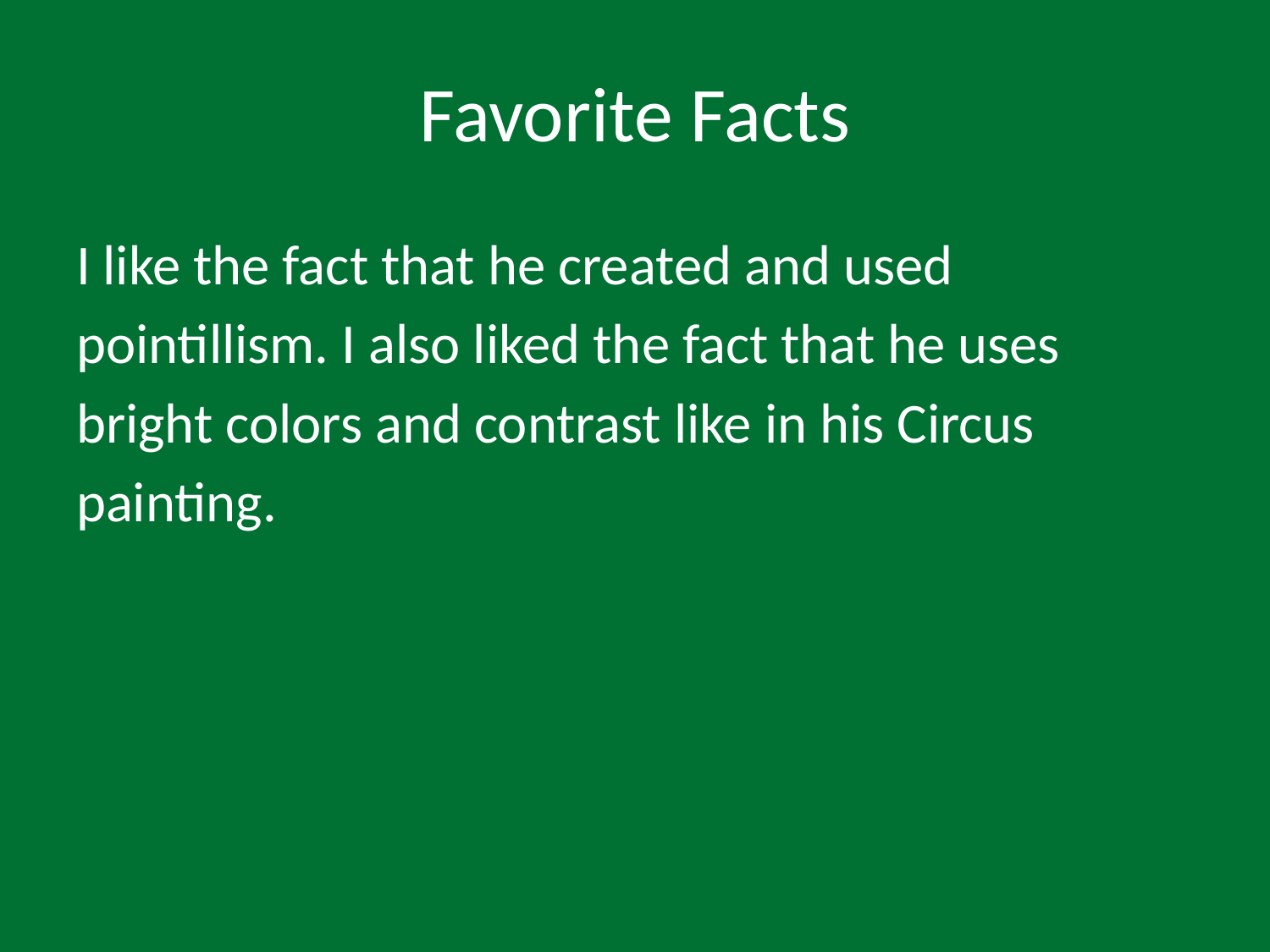

# Favorite Facts
I like the fact that he created and used
pointillism. I also liked the fact that he uses
bright colors and contrast like in his Circus
painting.